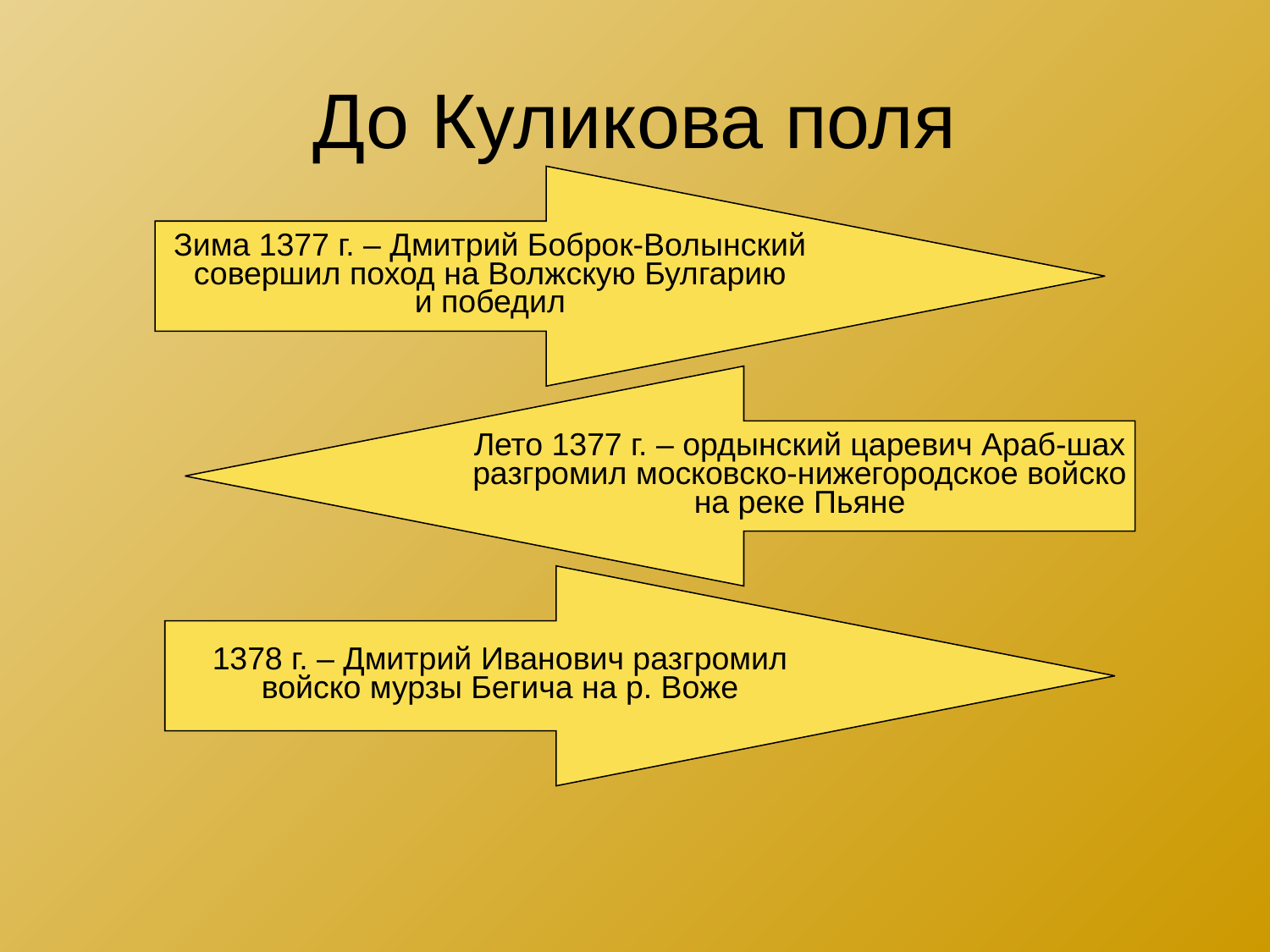

# До Куликова поля
Зима 1377 г. – Дмитрий Боброк-Волынский
совершил поход на Волжскую Булгарию
и победил
Лето 1377 г. – ордынский царевич Араб-шах
разгромил московско-нижегородское войско
на реке Пьяне
1378 г. – Дмитрий Иванович разгромил
войско мурзы Бегича на р. Воже